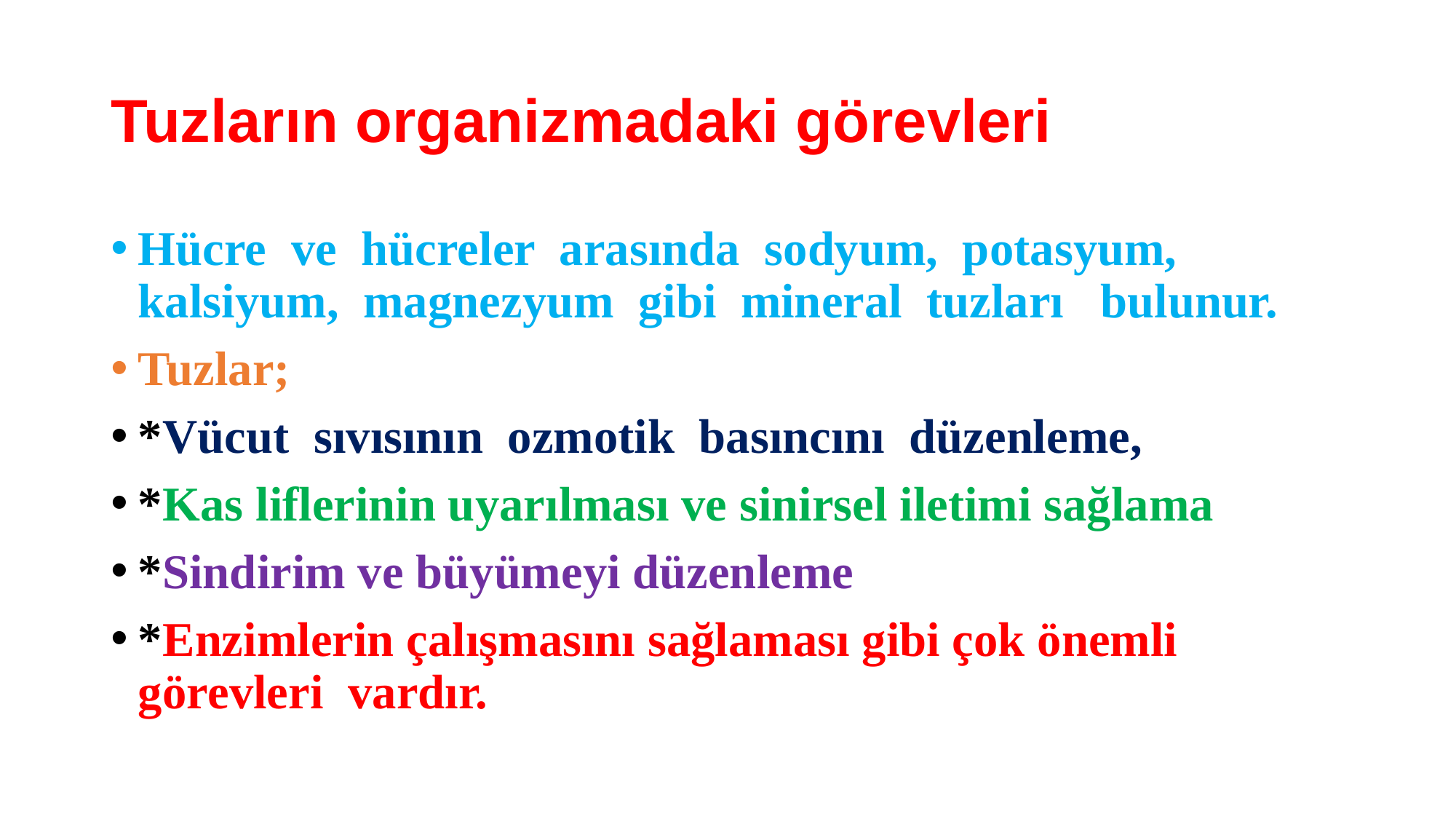

# Tuzların organizmadaki görevleri
Hücre  ve  hücreler  arasında  sodyum,  potasyum,  kalsiyum,  magnezyum  gibi  mineral  tuzları   bulunur.
Tuzlar;
*Vücut  sıvısının  ozmotik  basıncını  düzenleme,
*Kas liflerinin uyarılması ve sinirsel iletimi sağlama
*Sindirim ve büyümeyi düzenleme
*Enzimlerin çalışmasını sağlaması gibi çok önemli  görevleri  vardır.